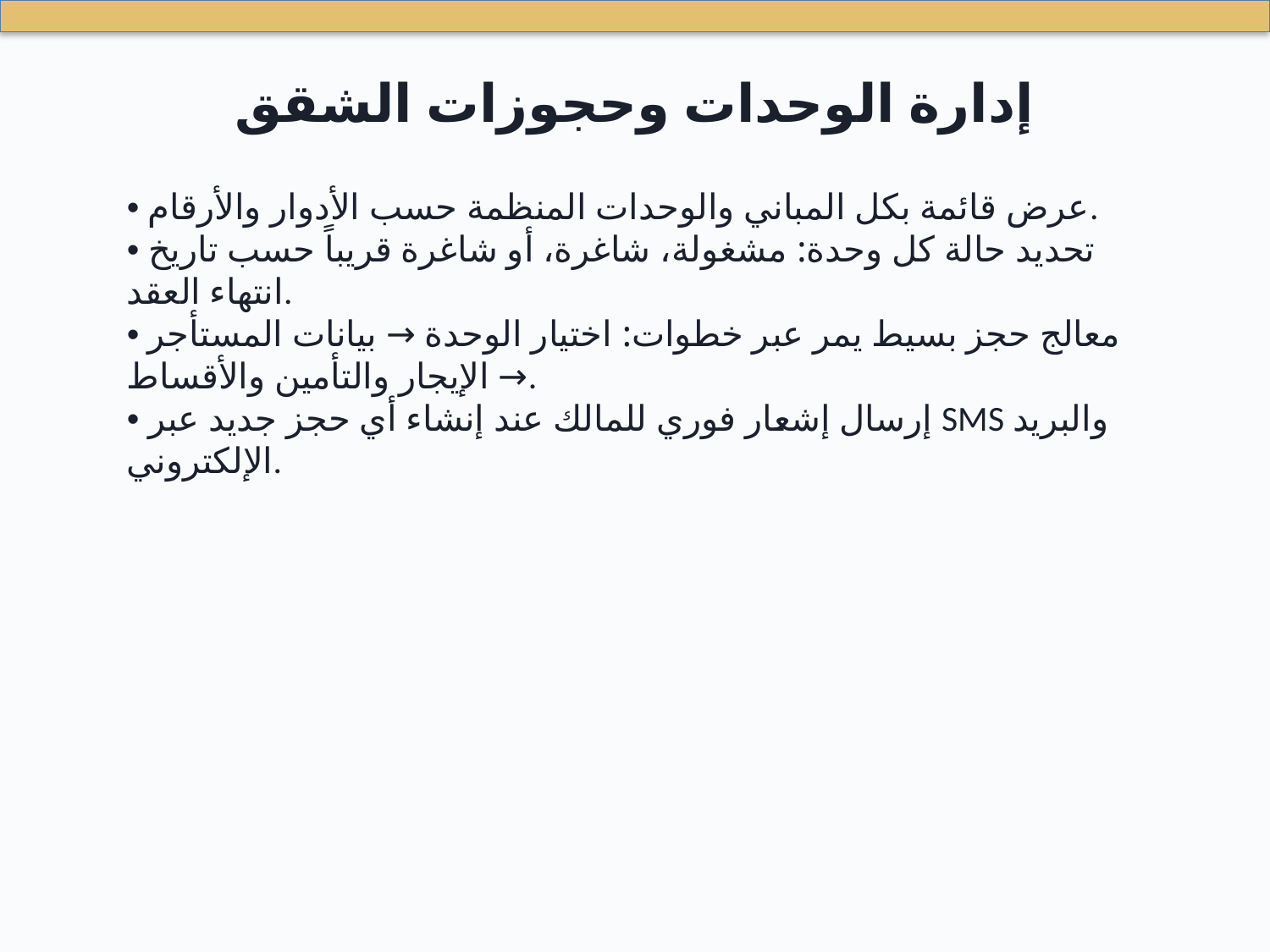

إدارة الوحدات وحجوزات الشقق
• عرض قائمة بكل المباني والوحدات المنظمة حسب الأدوار والأرقام.
• تحديد حالة كل وحدة: مشغولة، شاغرة، أو شاغرة قريباً حسب تاريخ انتهاء العقد.
• معالج حجز بسيط يمر عبر خطوات: اختيار الوحدة → بيانات المستأجر → الإيجار والتأمين والأقساط.
• إرسال إشعار فوري للمالك عند إنشاء أي حجز جديد عبر SMS والبريد الإلكتروني.